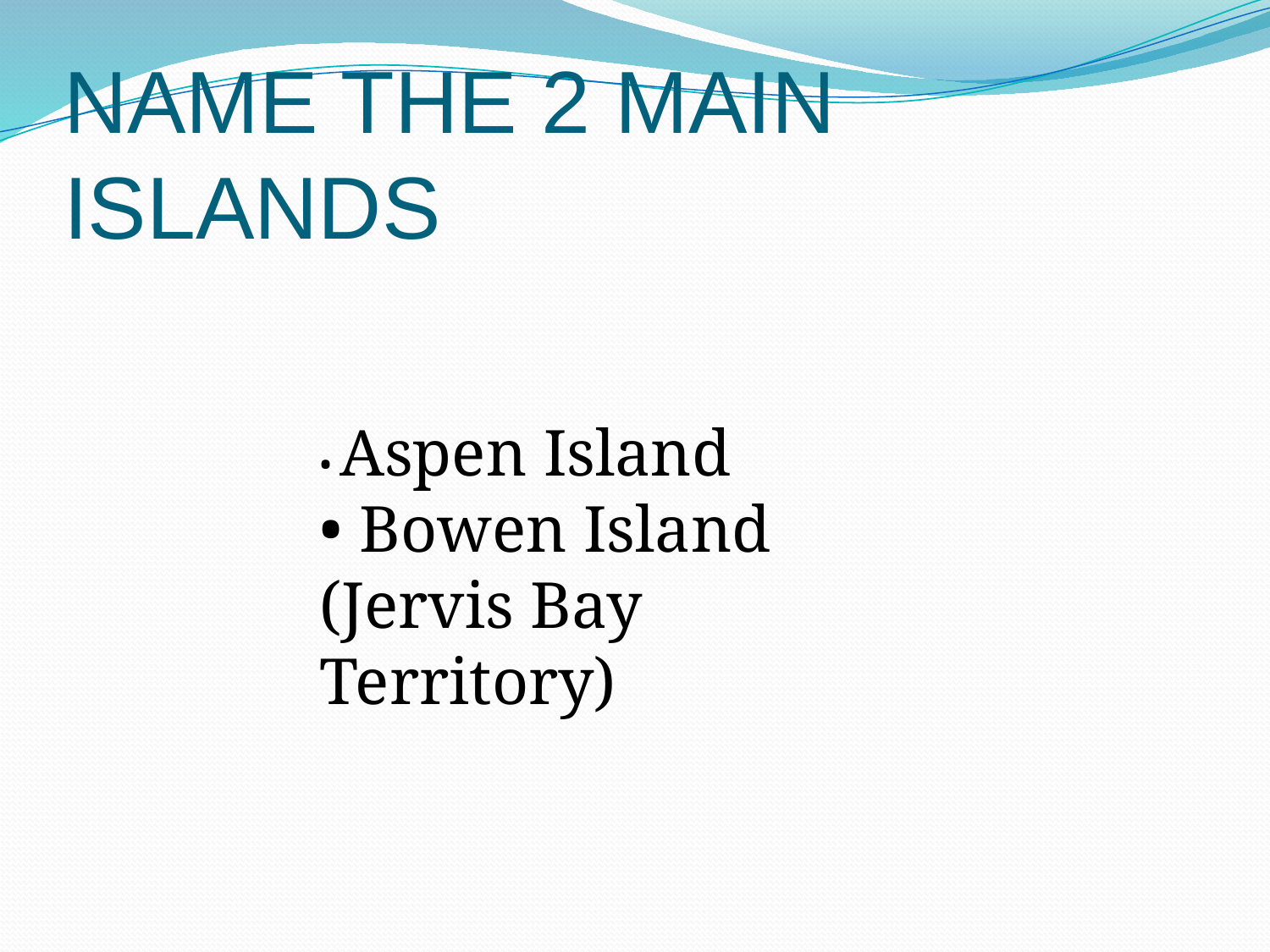

# NAME THE 2 MAIN ISLANDS
• Aspen Island
• Bowen Island (Jervis Bay Territory)